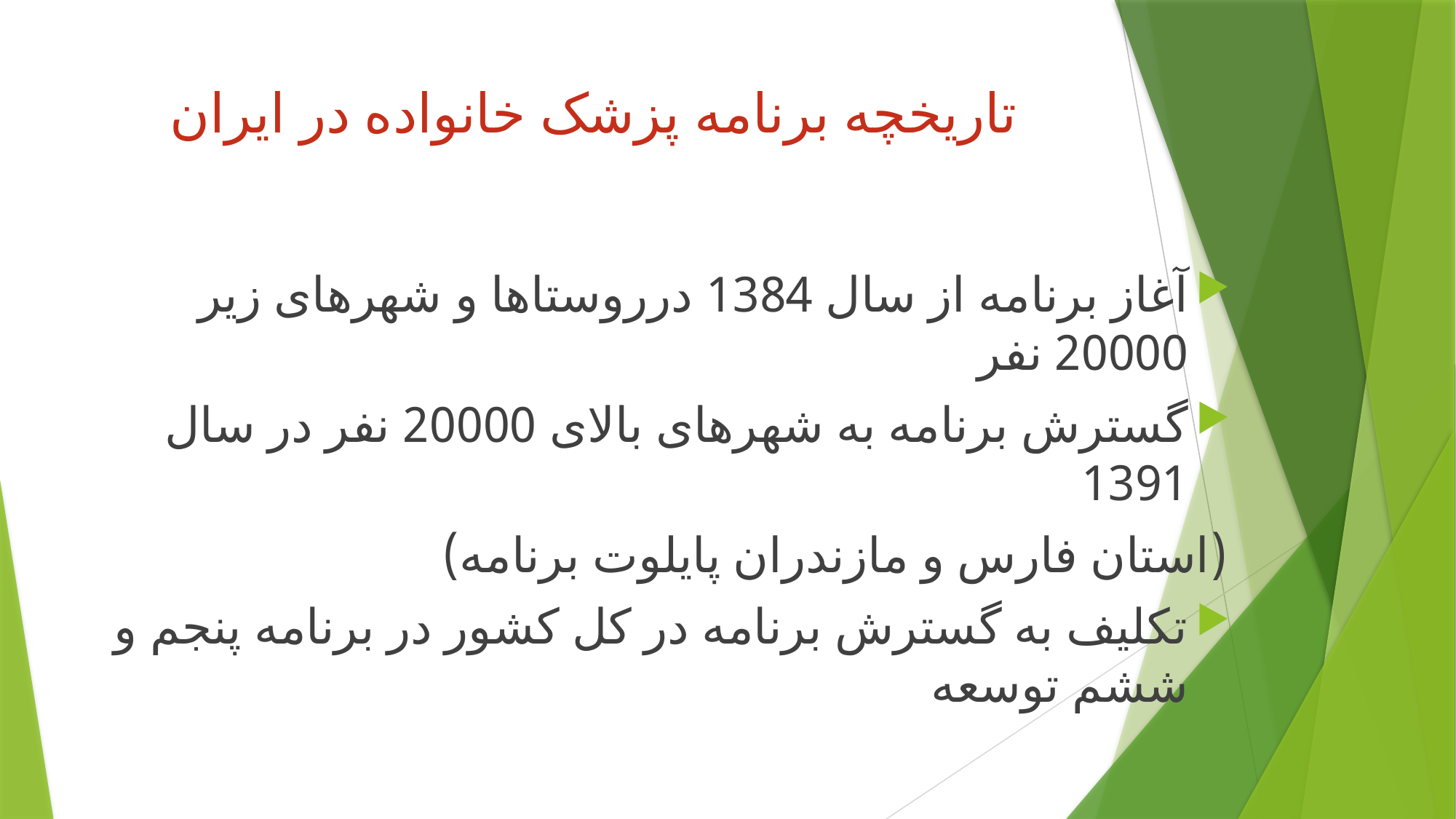

# تاریخچه برنامه پزشک خانواده در ایران
آغاز برنامه از سال 1384 درروستاها و شهرهای زیر 20000 نفر
گسترش برنامه به شهرهای بالای 20000 نفر در سال 1391
(استان فارس و مازندران پایلوت برنامه)
تکلیف به گسترش برنامه در کل کشور در برنامه پنجم و ششم توسعه